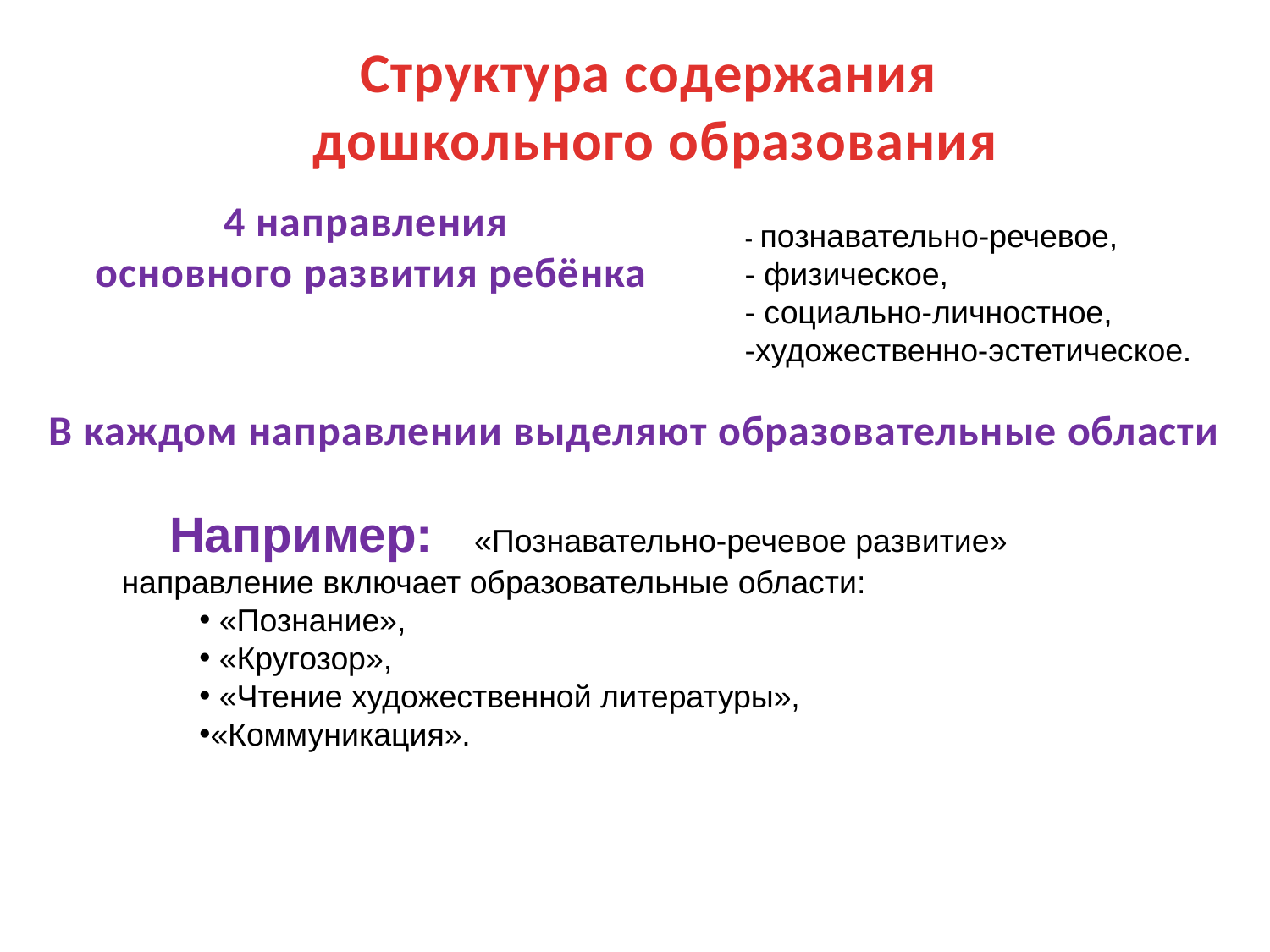

Структура содержания
дошкольного образования
4 направления
основного развития ребёнка
- познавательно-речевое,
- физическое,
- социально-личностное,
-художественно-эстетическое.
В каждом направлении выделяют образовательные области
Например:   «Познавательно-речевое развитие» направление включает образовательные области:
 «Познание»,
 «Кругозор»,
 «Чтение художественной литературы»,
«Коммуникация».